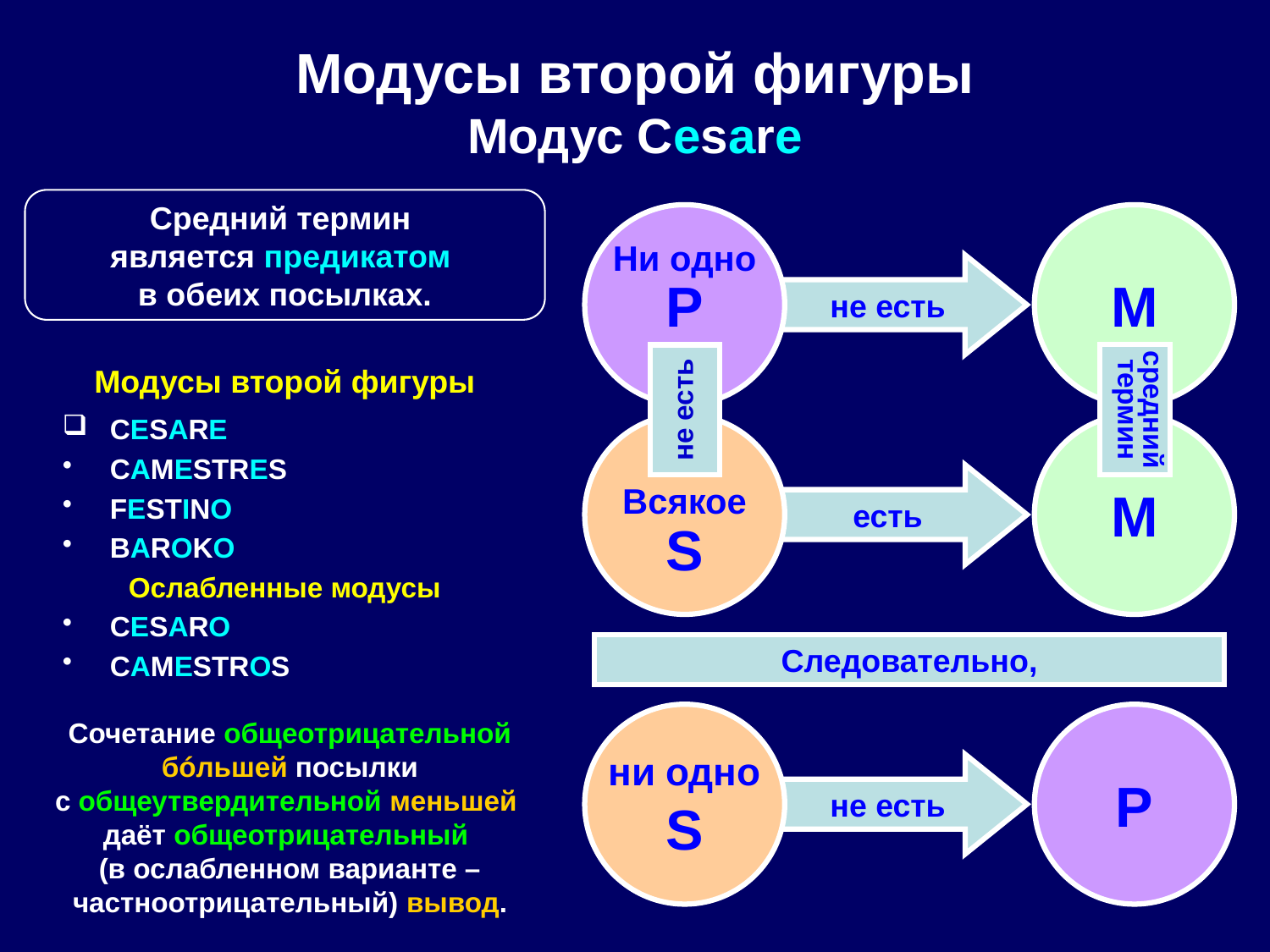

# Модусы второй фигуры Модус Cesare
Средний термин
является предикатом
в обеих посылках.
Ни одно
P
M
не есть
Модусы второй фигуры
CESARE
CAMESTRES
FESTINO
BAROKO
Ослабленные модусы
CESARO
CAMESTROS
не есть
средний
термин
Всякое
S
M
есть
Следовательно,
ни одно
S
P
Сочетание общеотрицательной бóльшей посылки
с общеутвердительной меньшей
даёт общеотрицательный
(в ослабленном варианте – частноотрицательный) вывод.
не есть